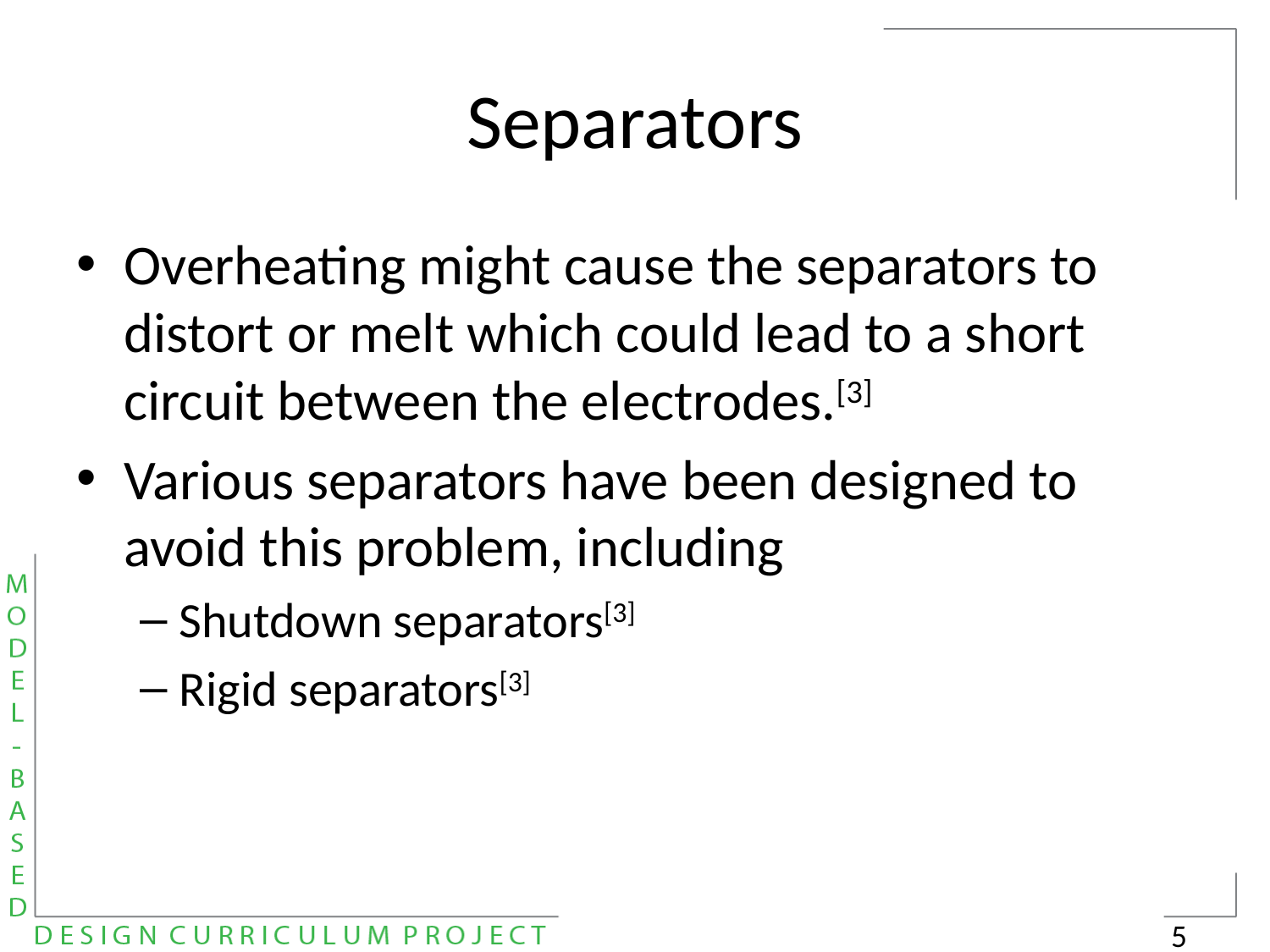

# Separators
Overheating might cause the separators to distort or melt which could lead to a short circuit between the electrodes.[3]
Various separators have been designed to avoid this problem, including
Shutdown separators[3]
Rigid separators[3]